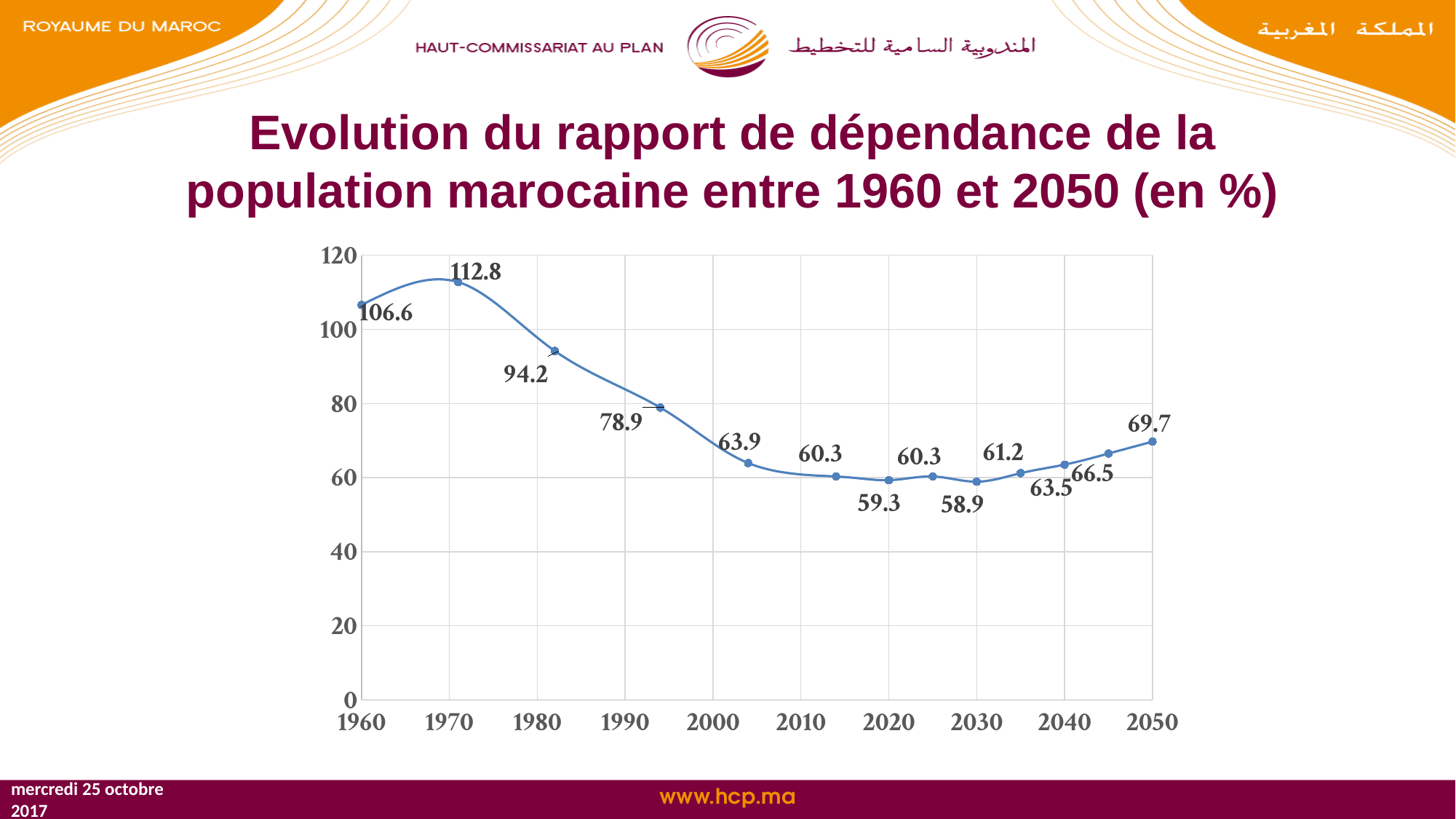

# Evolution du rapport de dépendance de la population marocaine entre 1960 et 2050 (en %)

### Chart

| Category |  |
|---|---|
mercredi 25 octobre 2017